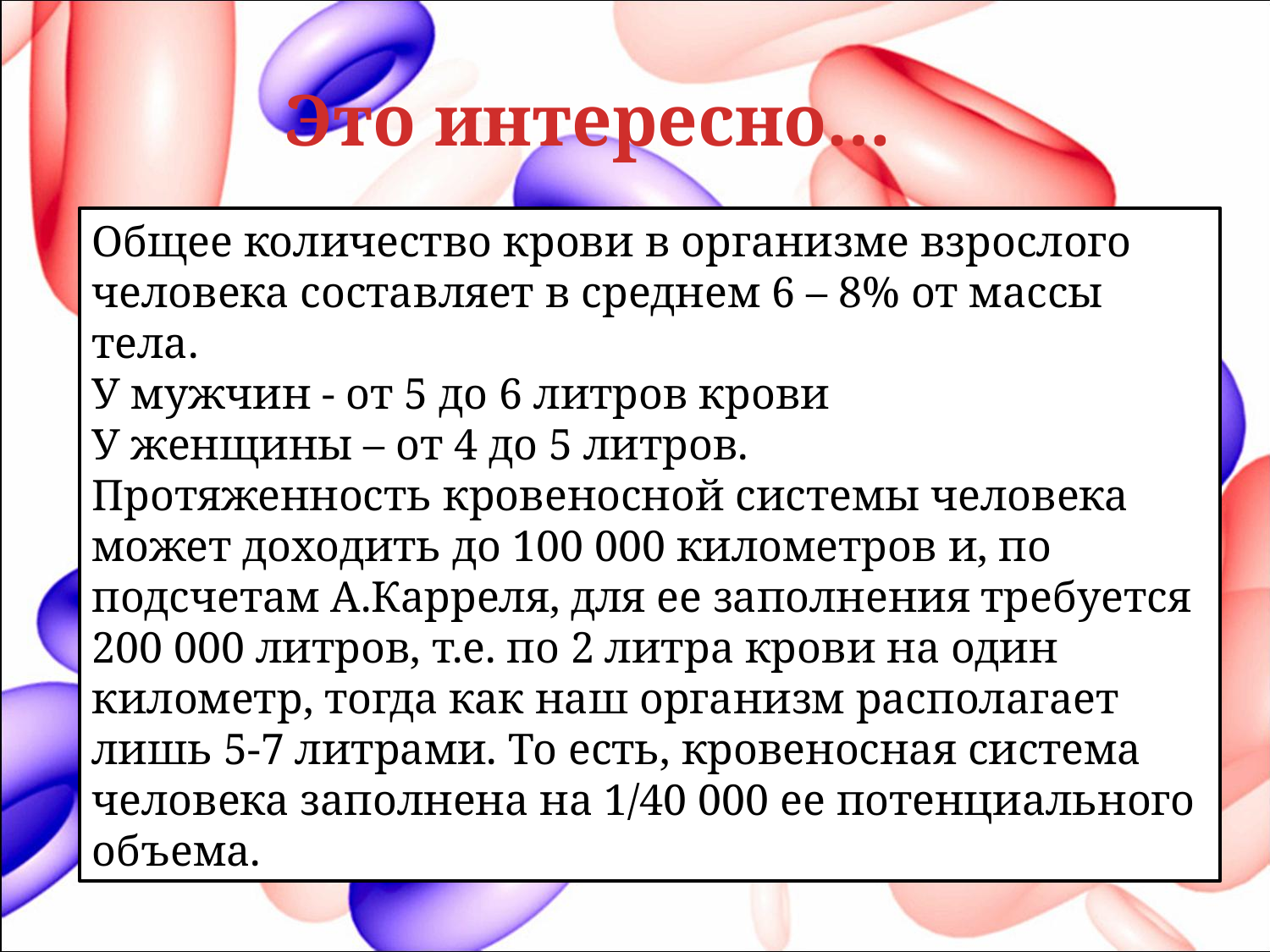

Это интересно…
Общее количество крови в организме взрослого человека составляет в среднем 6 – 8% от массы тела.
У мужчин - от 5 до 6 литров крови
У женщины – от 4 до 5 литров.
Протяженность кровеносной системы человека может доходить до 100 000 километров и, по подсчетам А.Карреля, для ее заполнения требуется 200 000 литров, т.е. по 2 литра крови на один километр, тогда как наш организм располагает лишь 5-7 литрами. То есть, кровеносная система человека заполнена на 1/40 000 ее потенциального объема.